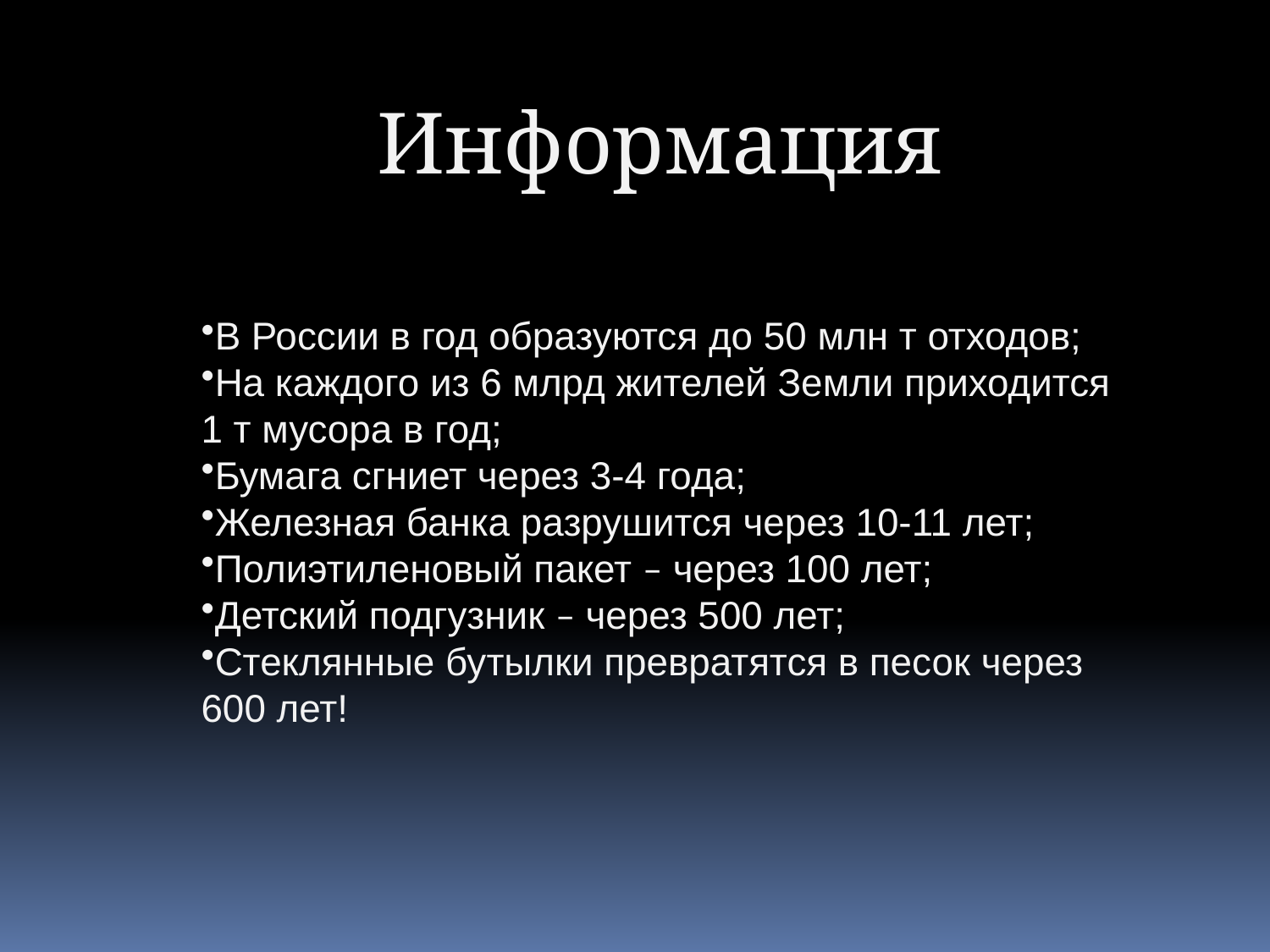

Информация

В России в год образуются до 50 млн т отходов;
На каждого из 6 млрд жителей Земли приходится 1 т мусора в год;
Бумага сгниет через 3-4 года;
Железная банка разрушится через 10-11 лет;
Полиэтиленовый пакет – через 100 лет;
Детский подгузник – через 500 лет;
Стеклянные бутылки превратятся в песок через  600 лет!